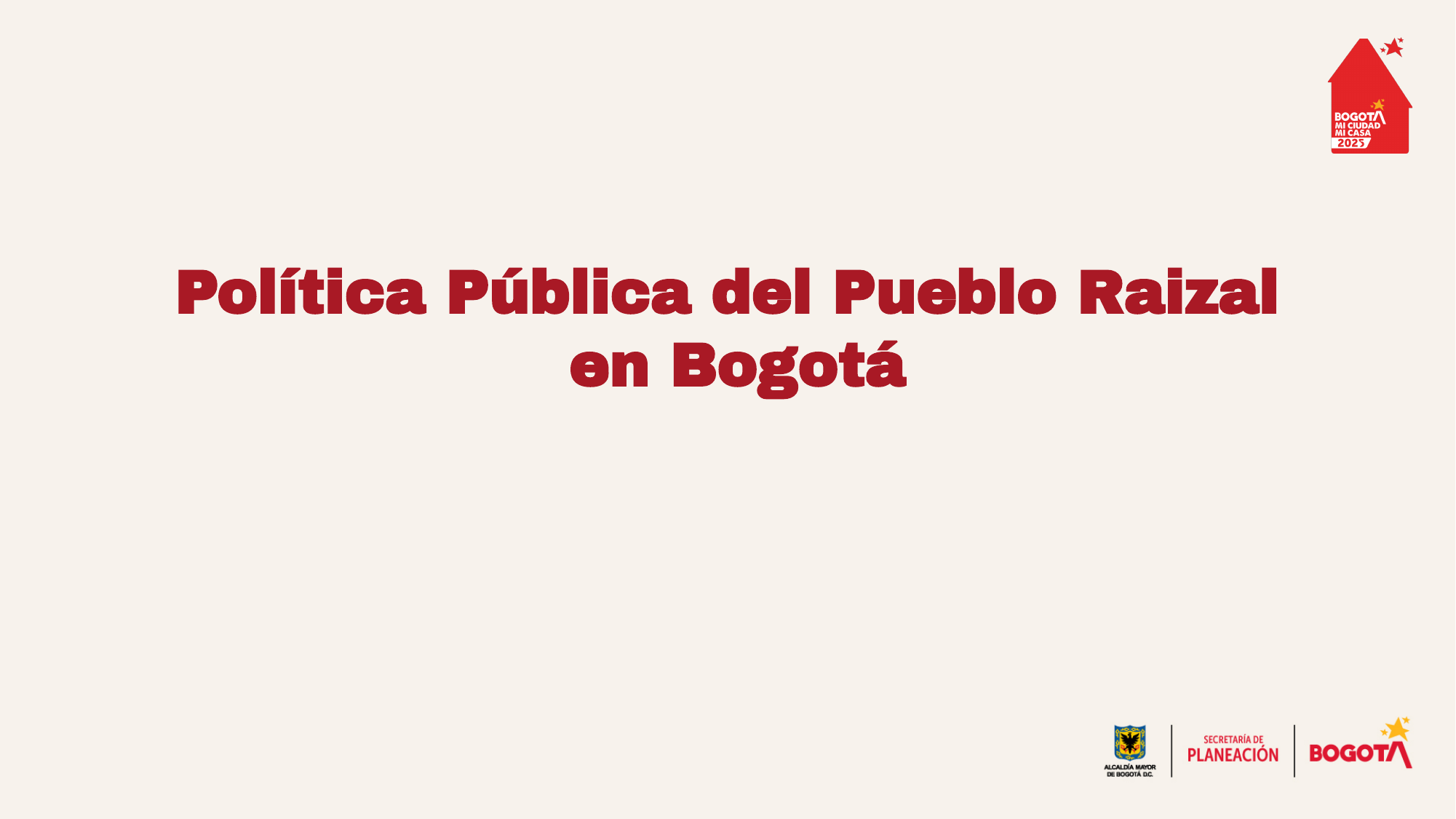

Política Pública del Pueblo Raizal
 en Bogotá